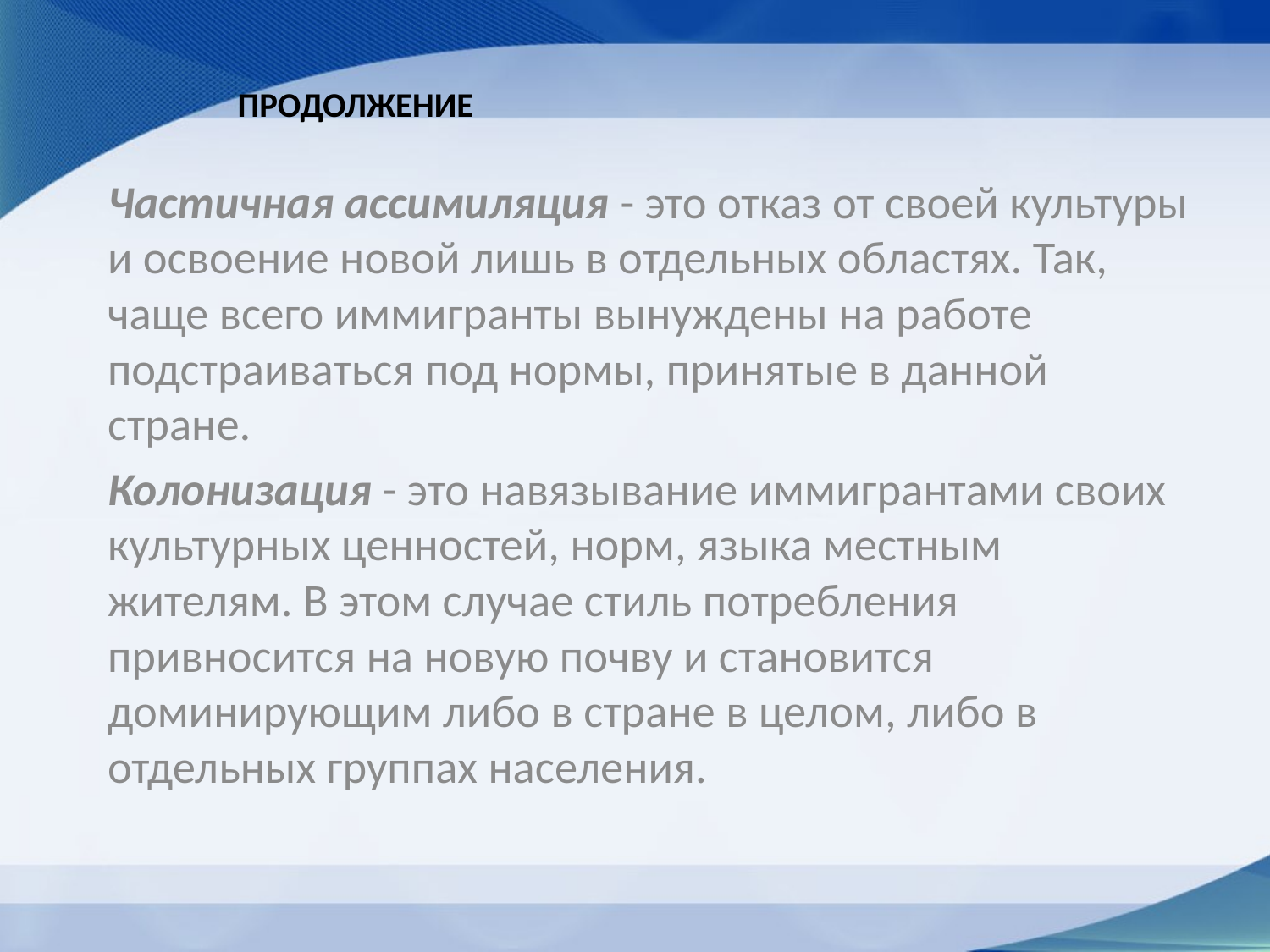

# продолжение
Частичная ассимиляция - это отказ от своей культуры и освоение новой лишь в отдельных областях. Так, чаще всего иммигранты вынуждены на работе подстраиваться под нормы, принятые в данной стране.
Колонизация - это навязывание иммигрантами своих культурных ценностей, норм, языка местным жителям. В этом случае стиль потребления привносится на новую почву и становится доминирующим либо в стране в целом, либо в отдельных группах населения.